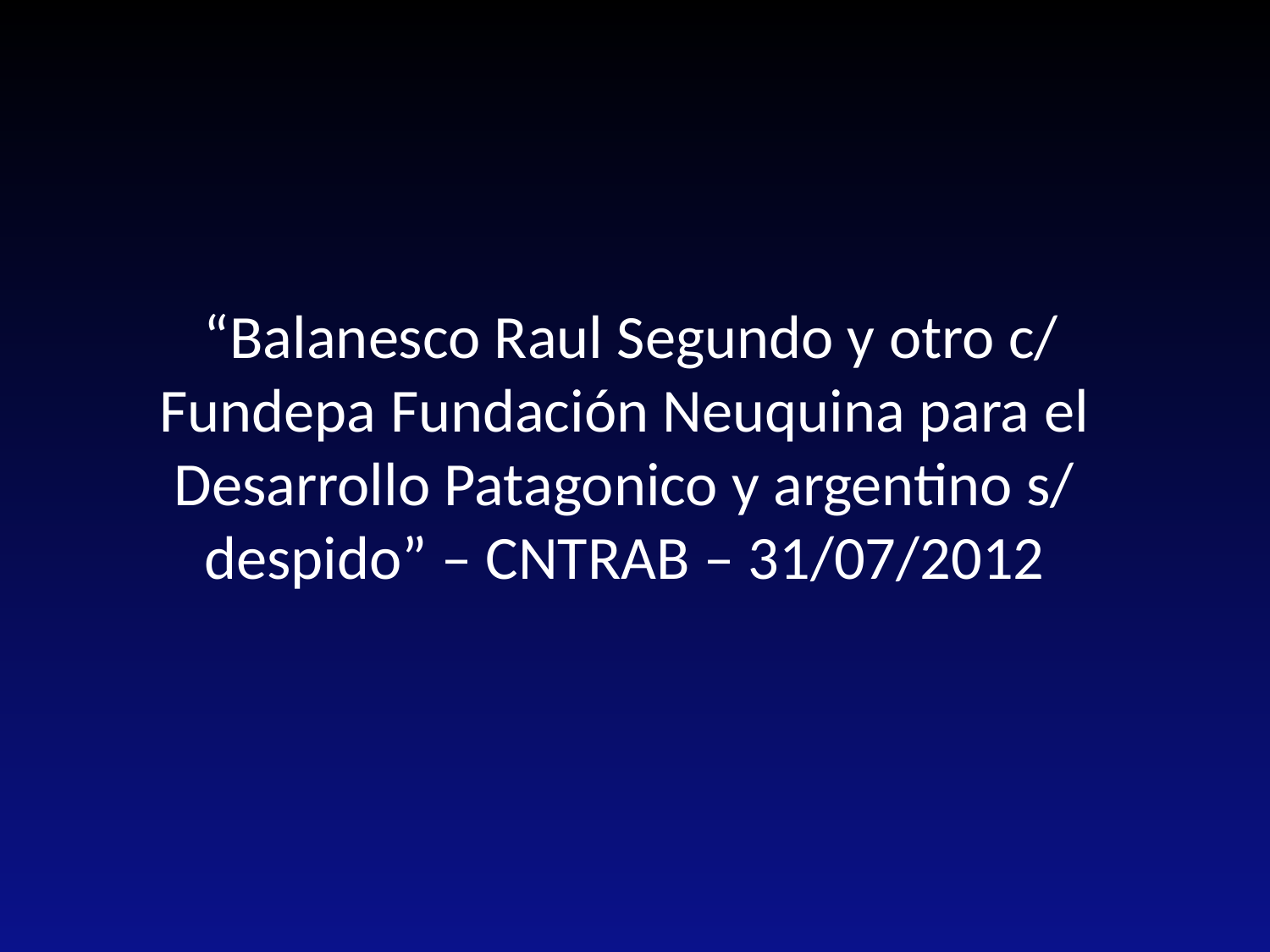

# “Balanesco Raul Segundo y otro c/ Fundepa Fundación Neuquina para el Desarrollo Patagonico y argentino s/ despido” – CNTRAB – 31/07/2012